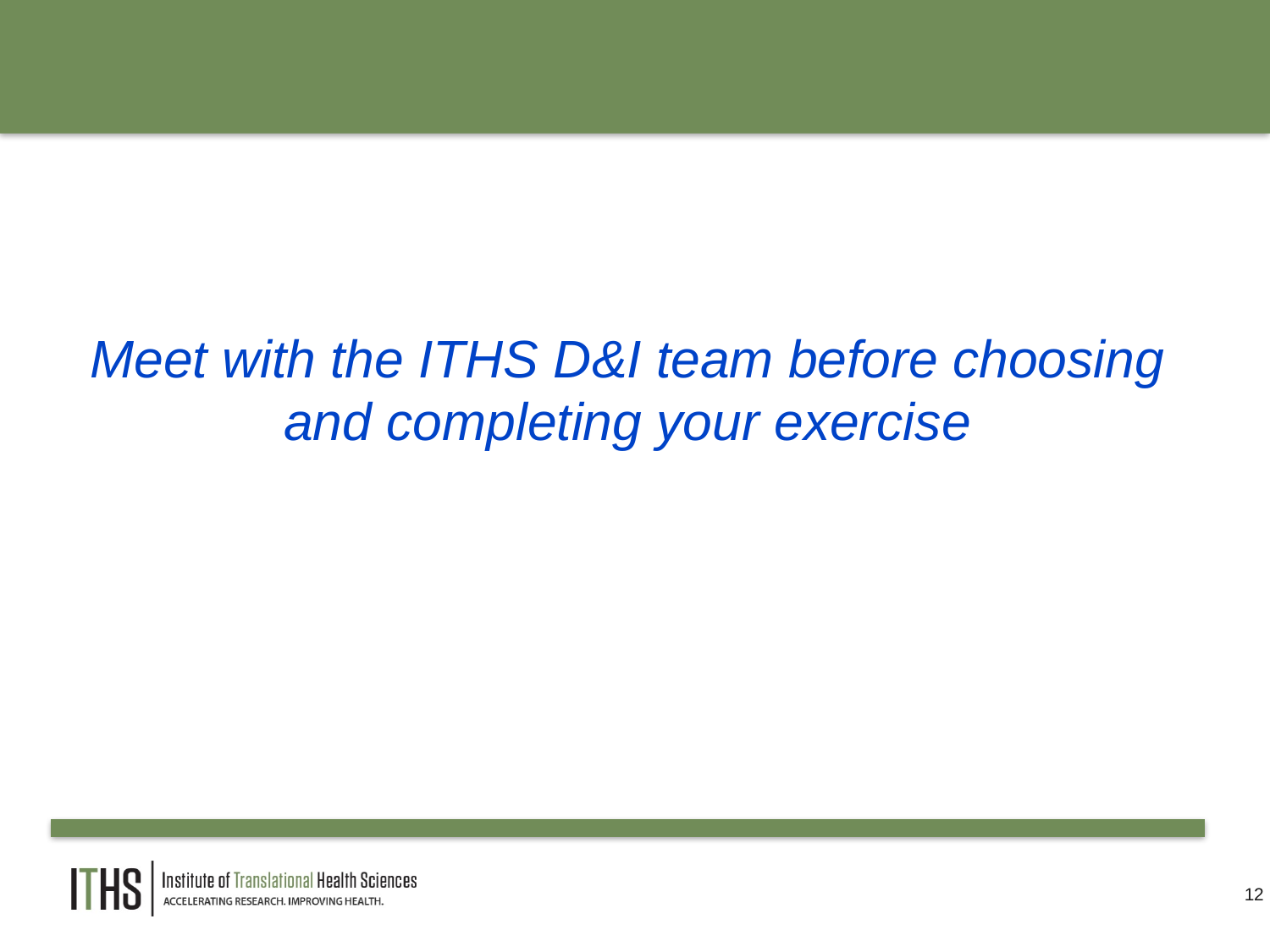

# Meet with the ITHS D&I team before choosing and completing your exercise